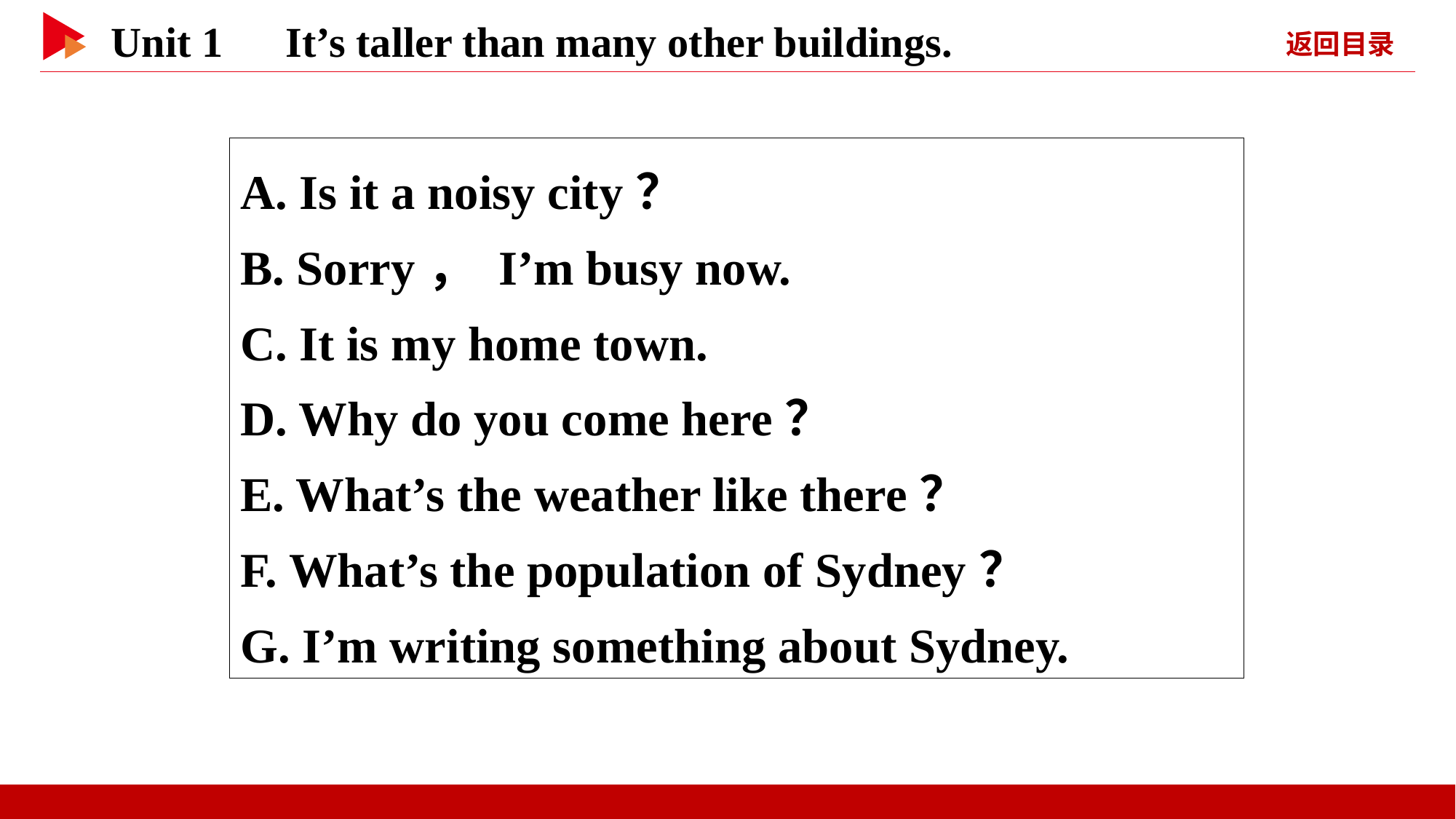

A. Is it a noisy city？
B. Sorry， I’m busy now.
C. It is my home town.
D. Why do you come here？
E. What’s the weather like there？
F. What’s the population of Sydney？
G. I’m writing something about Sydney.